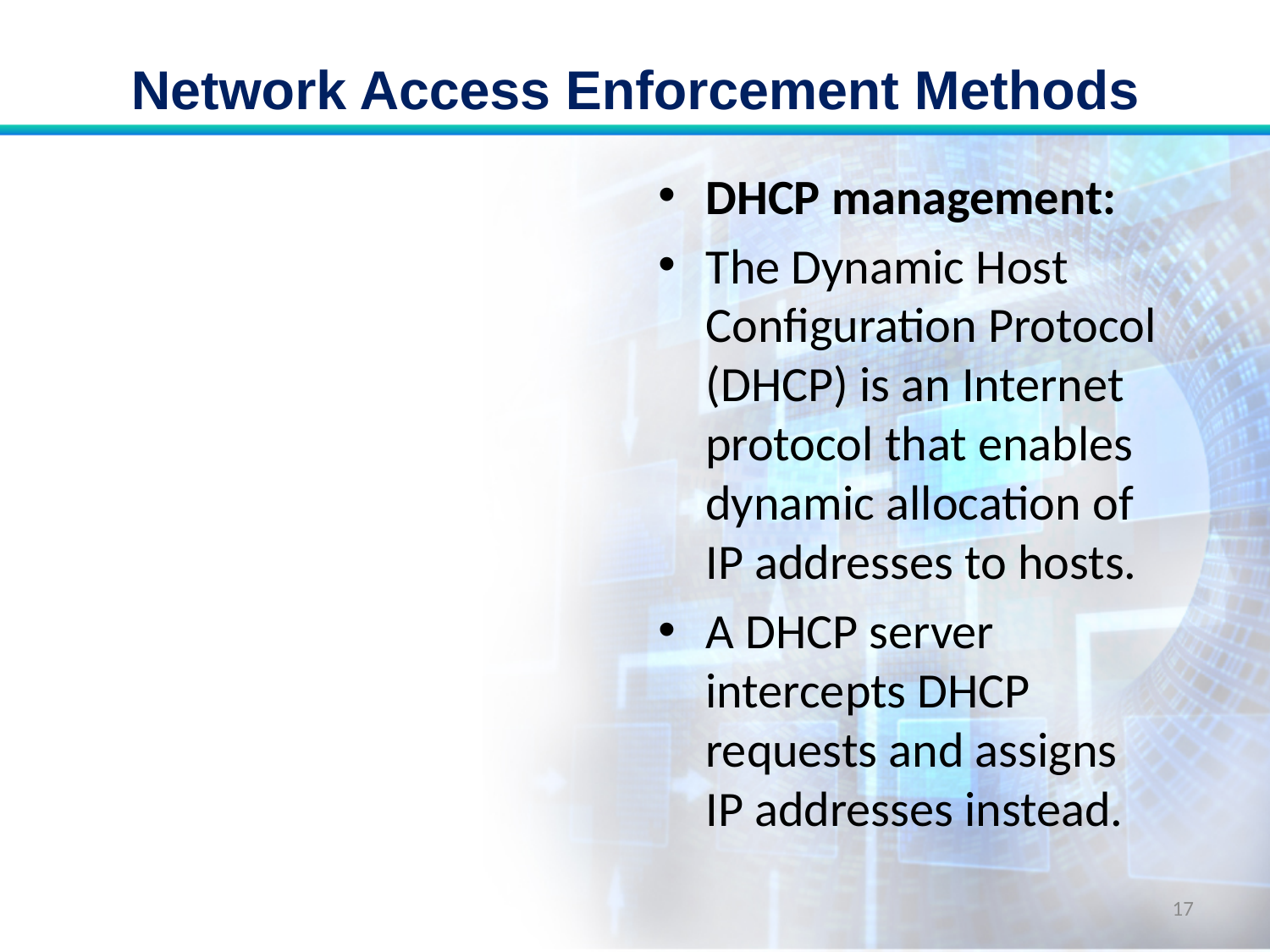

# Network Access Enforcement Methods
DHCP management:
The Dynamic Host Configuration Protocol (DHCP) is an Internet protocol that enables dynamic allocation of IP addresses to hosts.
A DHCP server intercepts DHCP requests and assigns IP addresses instead.
17